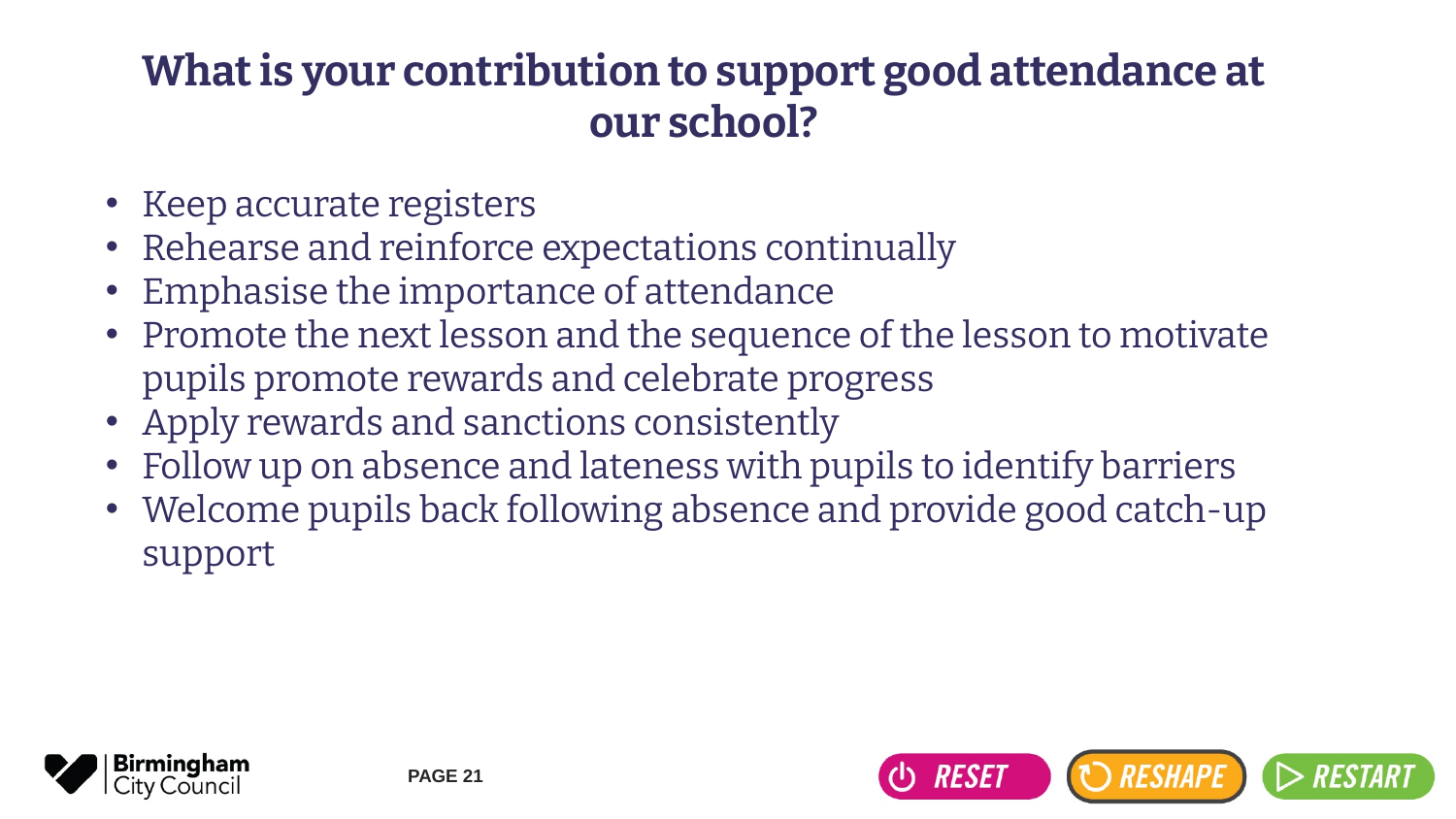

What is your contribution to support good attendance at our school?
Keep accurate registers
Rehearse and reinforce expectations continually
Emphasise the importance of attendance
Promote the next lesson and the sequence of the lesson to motivate pupils promote rewards and celebrate progress
Apply rewards and sanctions consistently
Follow up on absence and lateness with pupils to identify barriers
Welcome pupils back following absence and provide good catch-up support